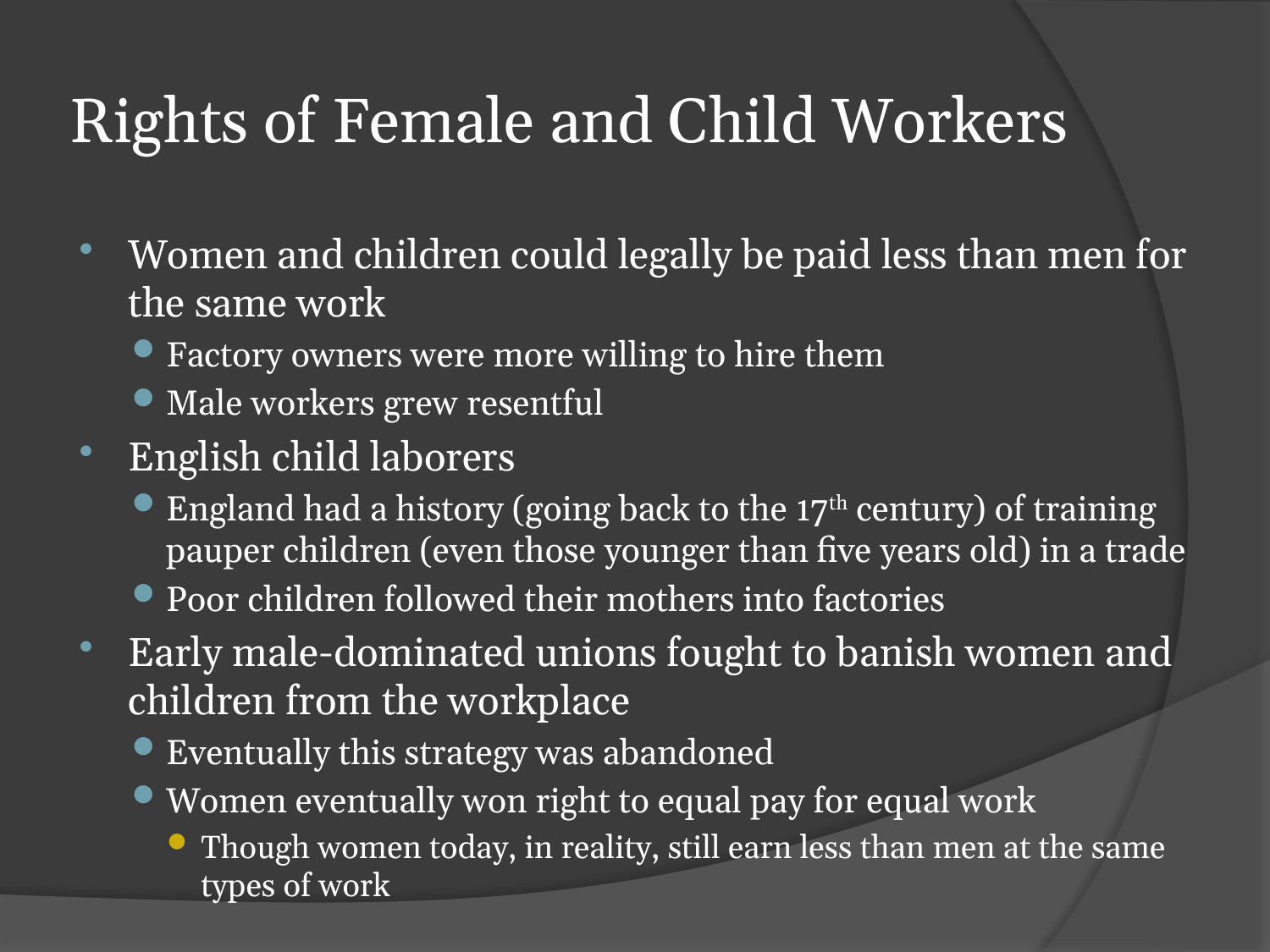

# Rights of Female and Child Workers
Women and children could legally be paid less than men for the same work
Factory owners were more willing to hire them
Male workers grew resentful
English child laborers
England had a history (going back to the 17th century) of training pauper children (even those younger than five years old) in a trade
Poor children followed their mothers into factories
Early male-dominated unions fought to banish women and children from the workplace
Eventually this strategy was abandoned
Women eventually won right to equal pay for equal work
Though women today, in reality, still earn less than men at the same types of work